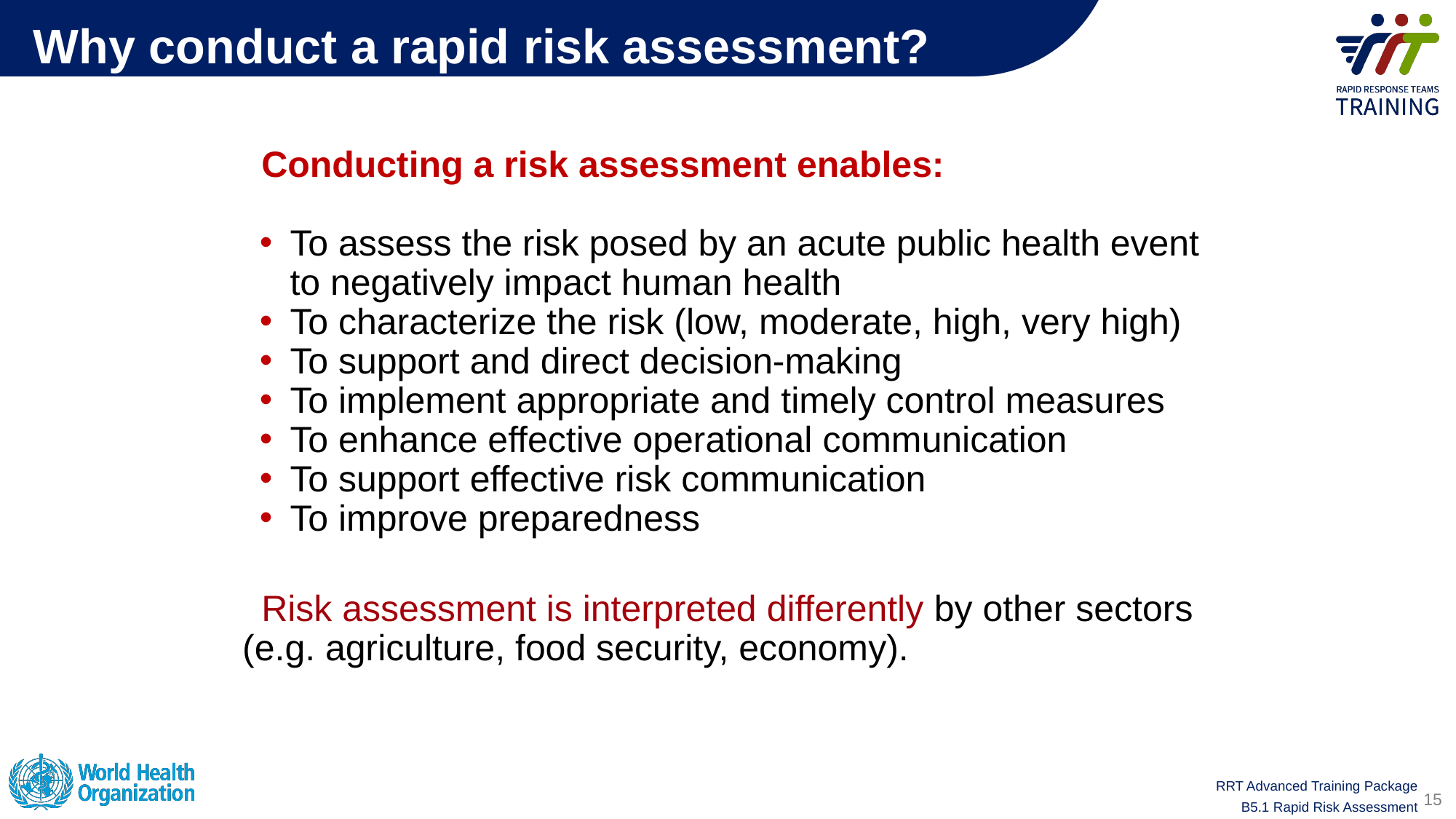

Why conduct a rapid risk assessment?
Conducting a risk assessment enables:

To assess the risk posed by an acute public health event to negatively impact human health
To characterize the risk (low, moderate, high, very high)
To support and direct decision-making
To implement appropriate and timely control measures
To enhance effective operational communication
To support effective risk communication
To improve preparedness

Risk assessment is interpreted differently by other sectors (e.g. agriculture, food security, economy).